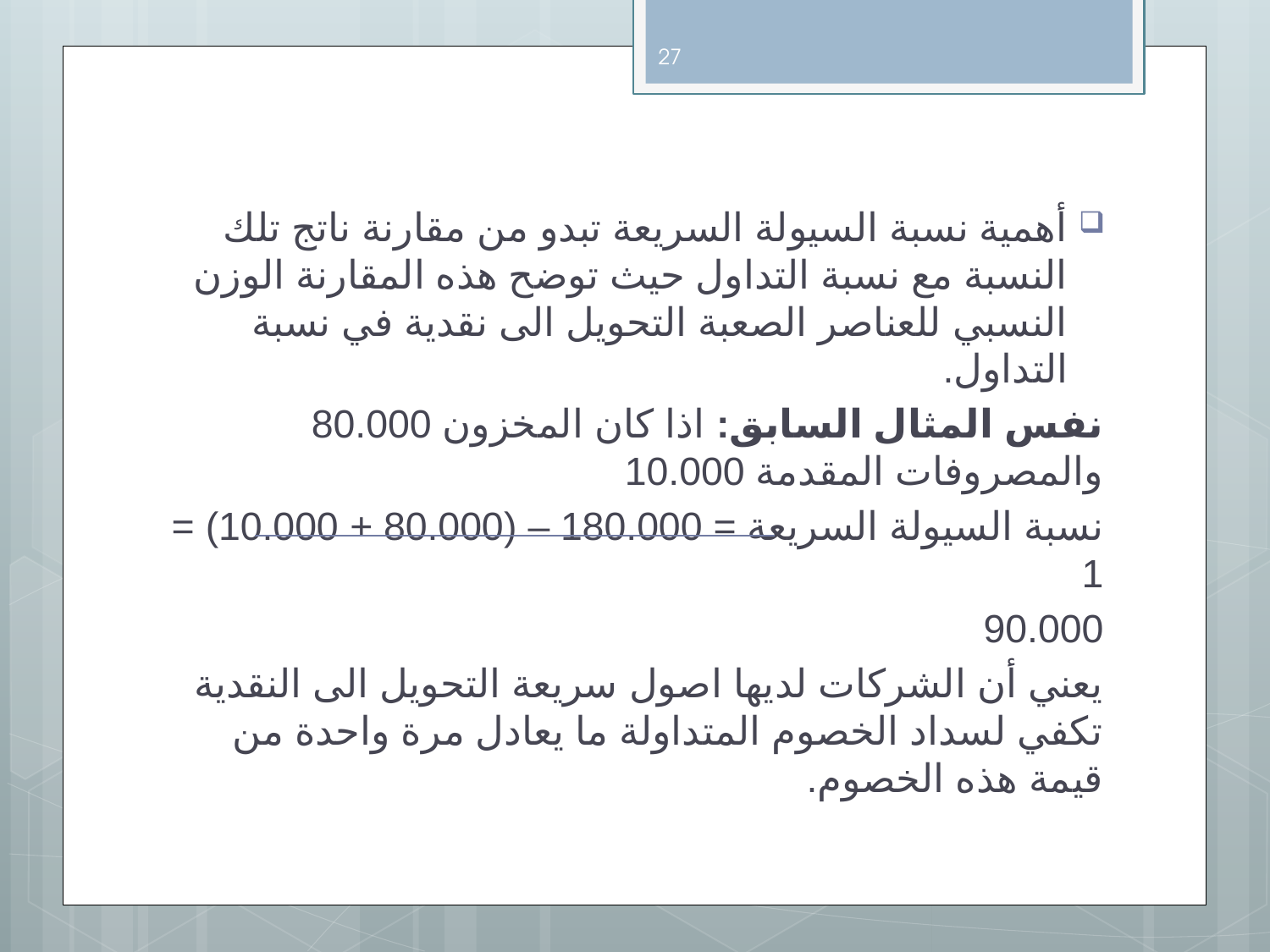

27
أهمية نسبة السيولة السريعة تبدو من مقارنة ناتج تلك النسبة مع نسبة التداول حيث توضح هذه المقارنة الوزن النسبي للعناصر الصعبة التحويل الى نقدية في نسبة التداول.
نفس المثال السابق: اذا كان المخزون 80.000 والمصروفات المقدمة 10.000
نسبة السيولة السريعة = 180.000 – (80.000 + 10.000) = 1
				90.000
يعني أن الشركات لديها اصول سريعة التحويل الى النقدية تكفي لسداد الخصوم المتداولة ما يعادل مرة واحدة من قيمة هذه الخصوم.